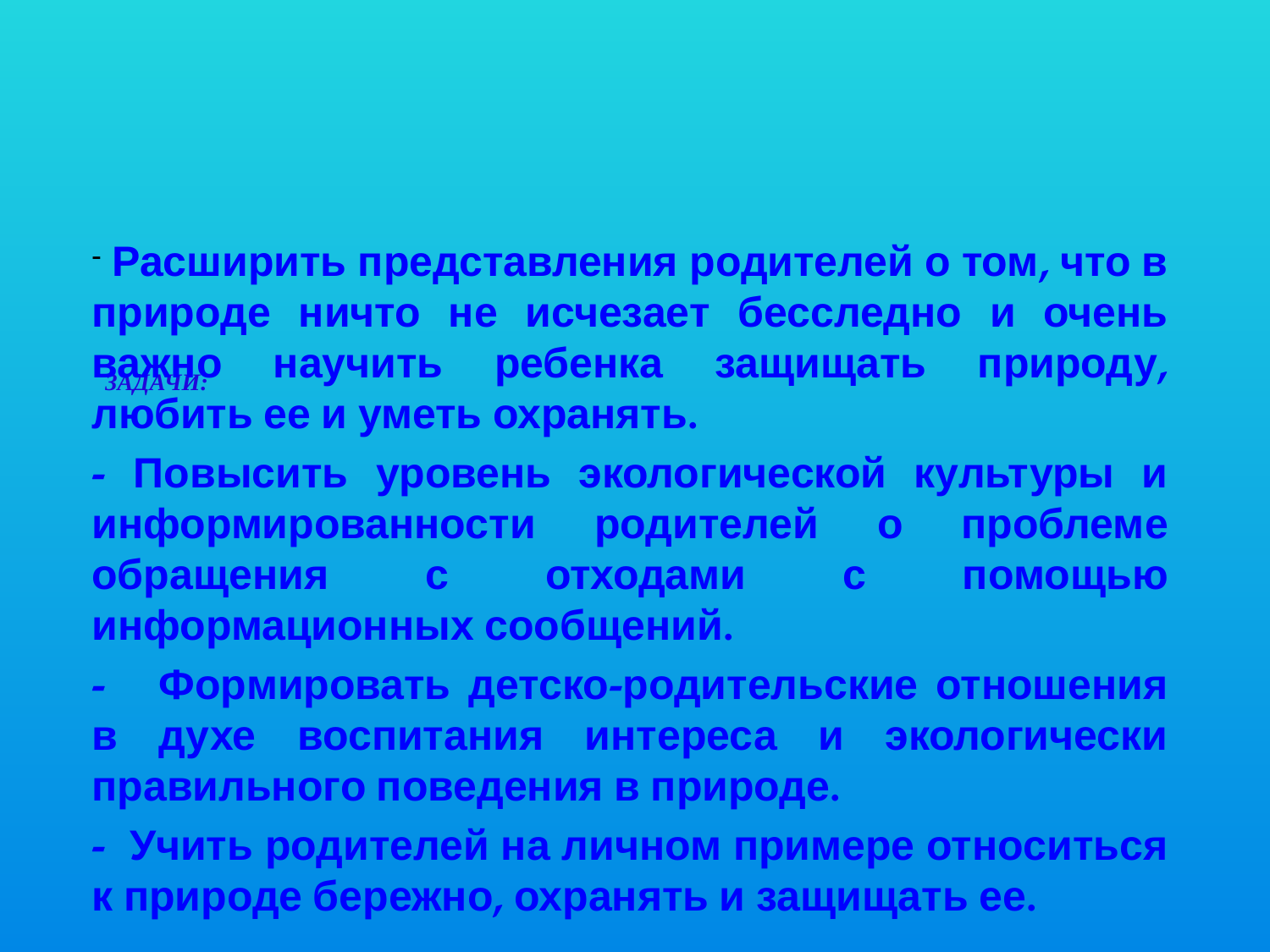

# ЗАДАЧИ:
 Расширить представления родителей о том, что в природе ничто не исчезает бесследно и очень важно научить ребенка защищать природу, любить ее и уметь охранять.
- Повысить уровень экологической культуры и информированности родителей о проблеме обращения с отходами с помощью информационных сообщений.
-   Формировать детско-родительские отношения в духе воспитания интереса и экологически правильного поведения в природе.
-  Учить родителей на личном примере относиться к природе бережно, охранять и защищать ее.